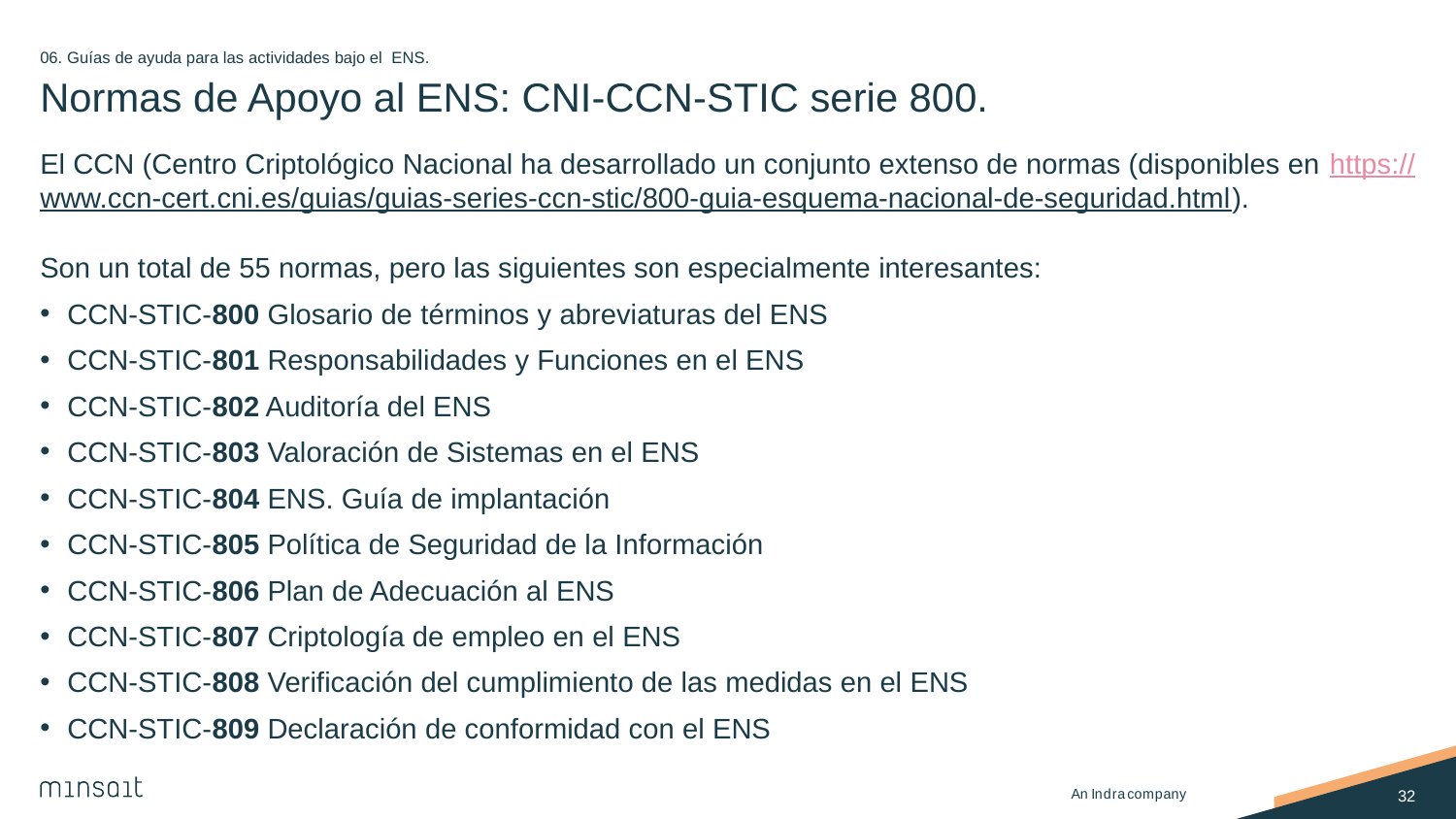

06. Guías de ayuda para las actividades bajo el  ENS.
# Normas de Apoyo al ENS: CNI-CCN-STIC serie 800.
El CCN (Centro Criptológico Nacional ha desarrollado un conjunto extenso de normas (disponibles en https://www.ccn-cert.cni.es/guias/guias-series-ccn-stic/800-guia-esquema-nacional-de-seguridad.html).

Son un total de 55 normas, pero las siguientes son especialmente interesantes:
CCN-STIC-800 Glosario de términos y abreviaturas del ENS
CCN-STIC-801 Responsabilidades y Funciones en el ENS
CCN-STIC-802 Auditoría del ENS
CCN-STIC-803 Valoración de Sistemas en el ENS
CCN-STIC-804 ENS. Guía de implantación
CCN-STIC-805 Política de Seguridad de la Información
CCN-STIC-806 Plan de Adecuación al ENS
CCN-STIC-807 Criptología de empleo en el ENS
CCN-STIC-808 Verificación del cumplimiento de las medidas en el ENS
CCN-STIC-809 Declaración de conformidad con el ENS